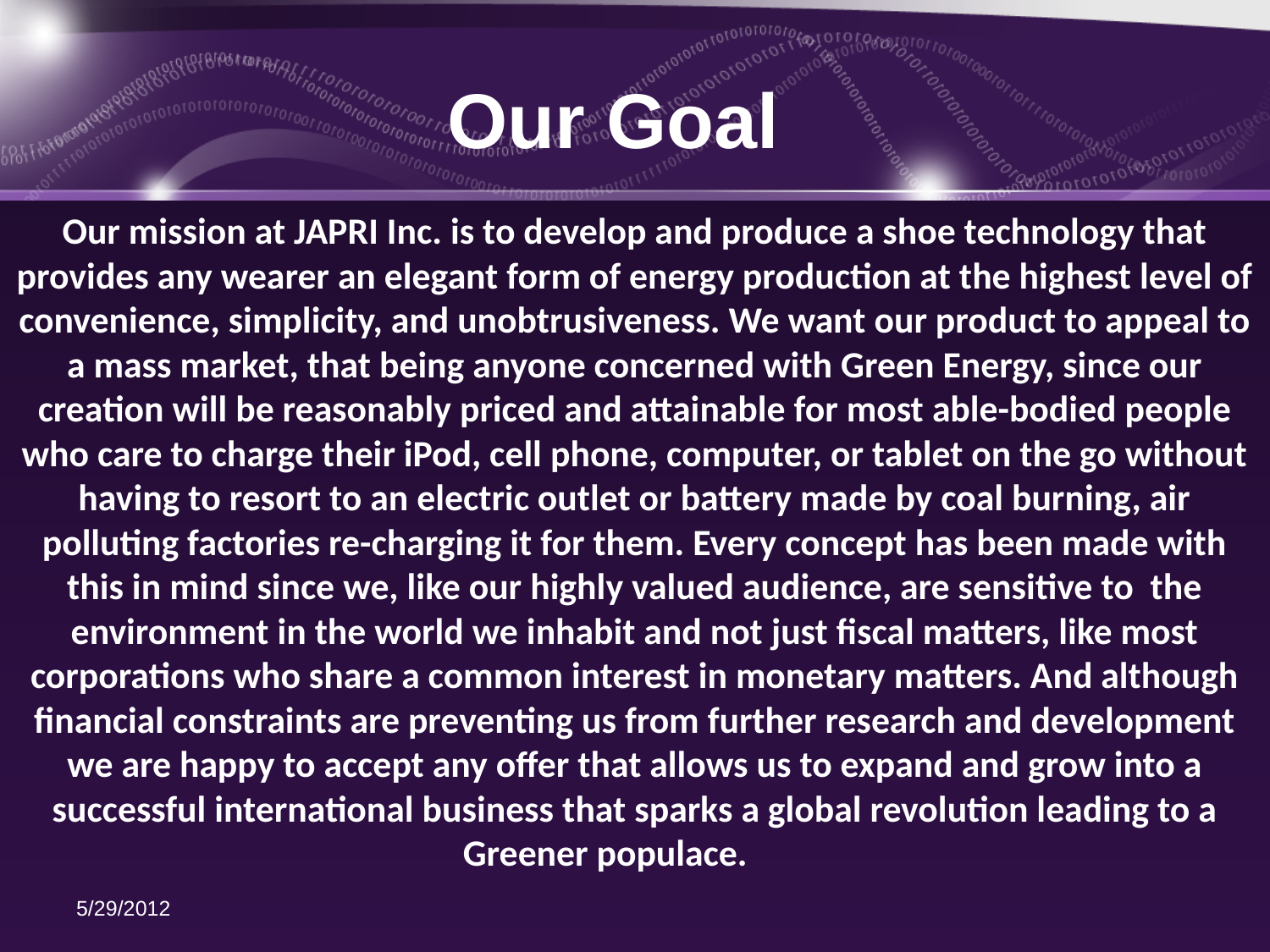

# Our Goal
Our mission at JAPRI Inc. is to develop and produce a shoe technology that provides any wearer an elegant form of energy production at the highest level of convenience, simplicity, and unobtrusiveness. We want our product to appeal to a mass market, that being anyone concerned with Green Energy, since our creation will be reasonably priced and attainable for most able-bodied people who care to charge their iPod, cell phone, computer, or tablet on the go without having to resort to an electric outlet or battery made by coal burning, air polluting factories re-charging it for them. Every concept has been made with this in mind since we, like our highly valued audience, are sensitive to  the environment in the world we inhabit and not just fiscal matters, like most corporations who share a common interest in monetary matters. And although financial constraints are preventing us from further research and development we are happy to accept any offer that allows us to expand and grow into a successful international business that sparks a global revolution leading to a Greener populace.
5/29/2012
Walking and Energy - JAPRI Inc.
11